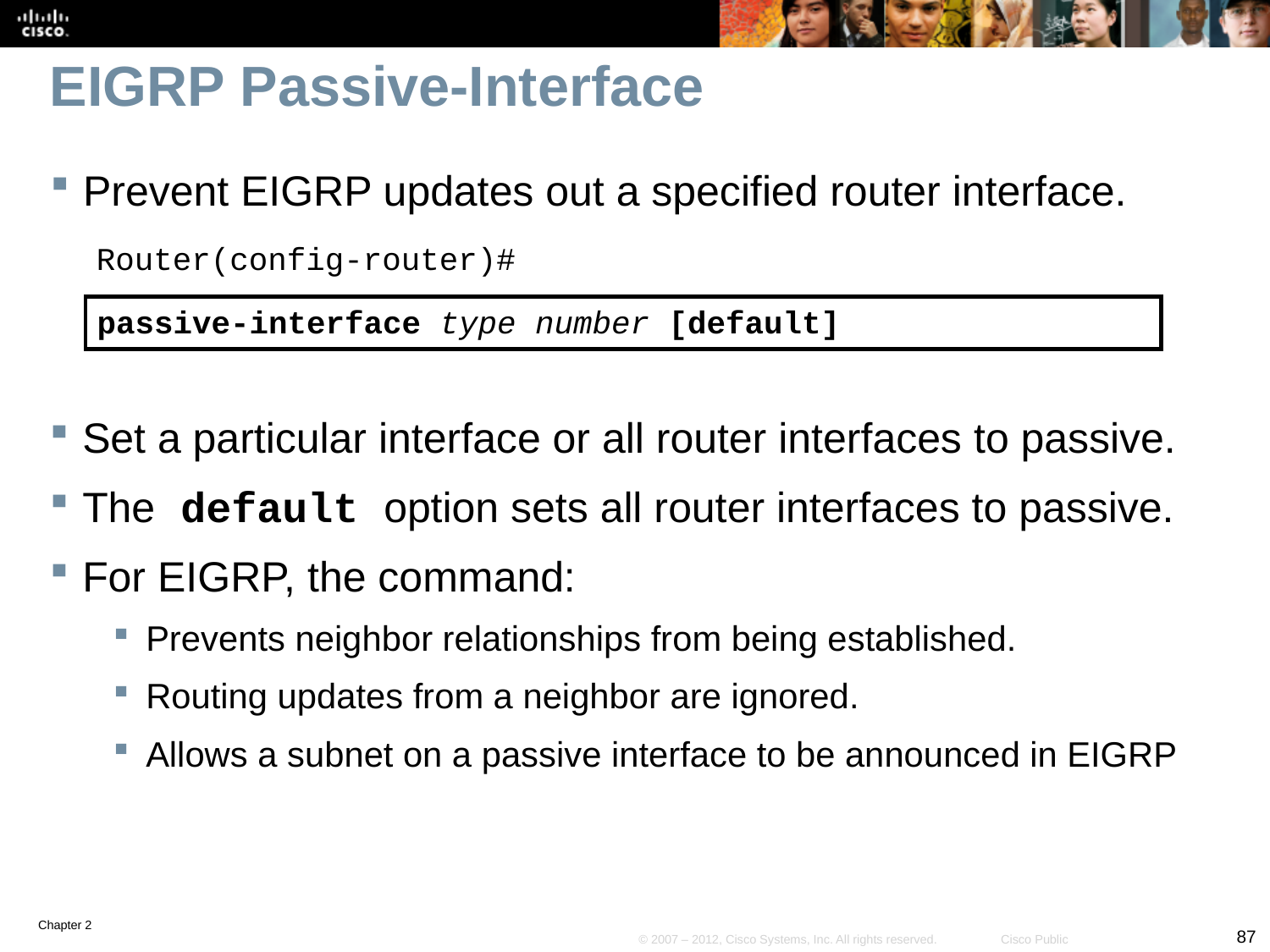

# EIGRP Passive-Interface
Prevent EIGRP updates out a specified router interface.
Router(config-router)#
passive-interface type number [default]
Set a particular interface or all router interfaces to passive.
The default option sets all router interfaces to passive.
For EIGRP, the command:
Prevents neighbor relationships from being established.
Routing updates from a neighbor are ignored.
Allows a subnet on a passive interface to be announced in EIGRP